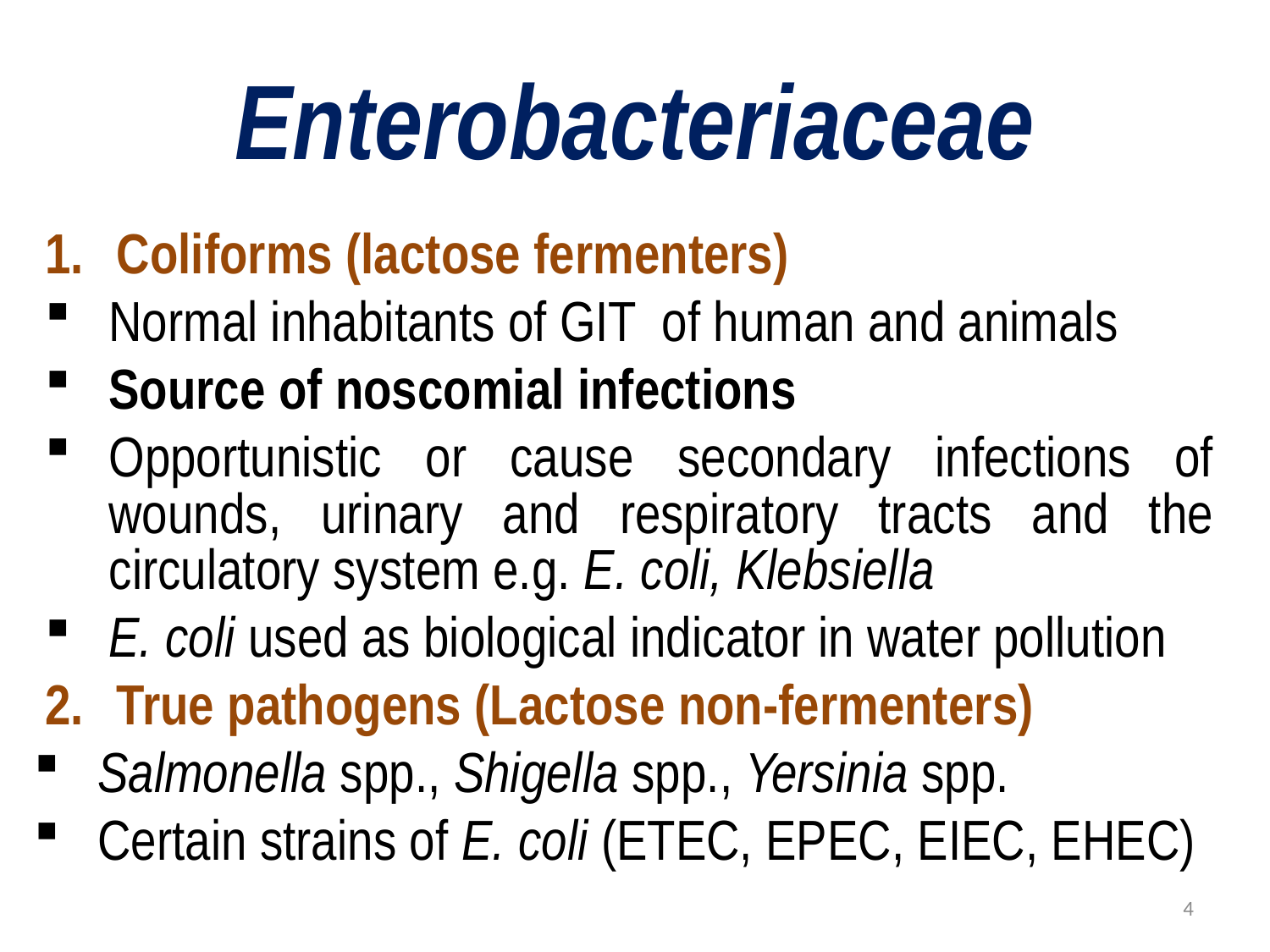

# Enterobacteriaceae
Coliforms (lactose fermenters)
Normal inhabitants of GIT  of human and animals
Source of noscomial infections
Opportunistic or cause secondary infections of wounds, urinary and respiratory tracts and the circulatory system e.g. E. coli, Klebsiella
E. coli used as biological indicator in water pollution
True pathogens (Lactose non-fermenters)
Salmonella spp., Shigella spp., Yersinia spp.
Certain strains of E. coli (ETEC, EPEC, EIEC, EHEC)

4